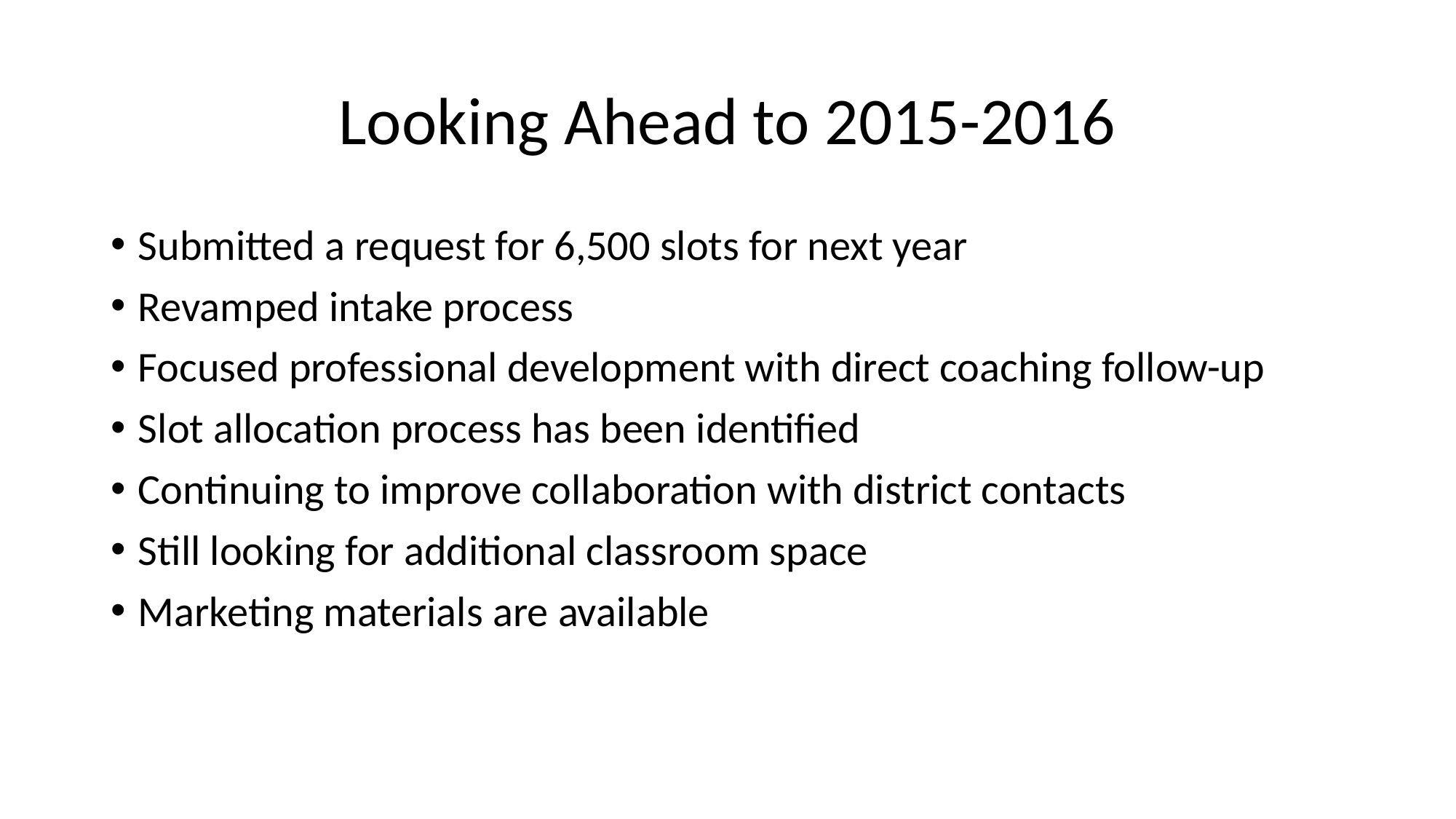

# Looking Ahead to 2015-2016
Submitted a request for 6,500 slots for next year
Revamped intake process
Focused professional development with direct coaching follow-up
Slot allocation process has been identified
Continuing to improve collaboration with district contacts
Still looking for additional classroom space
Marketing materials are available